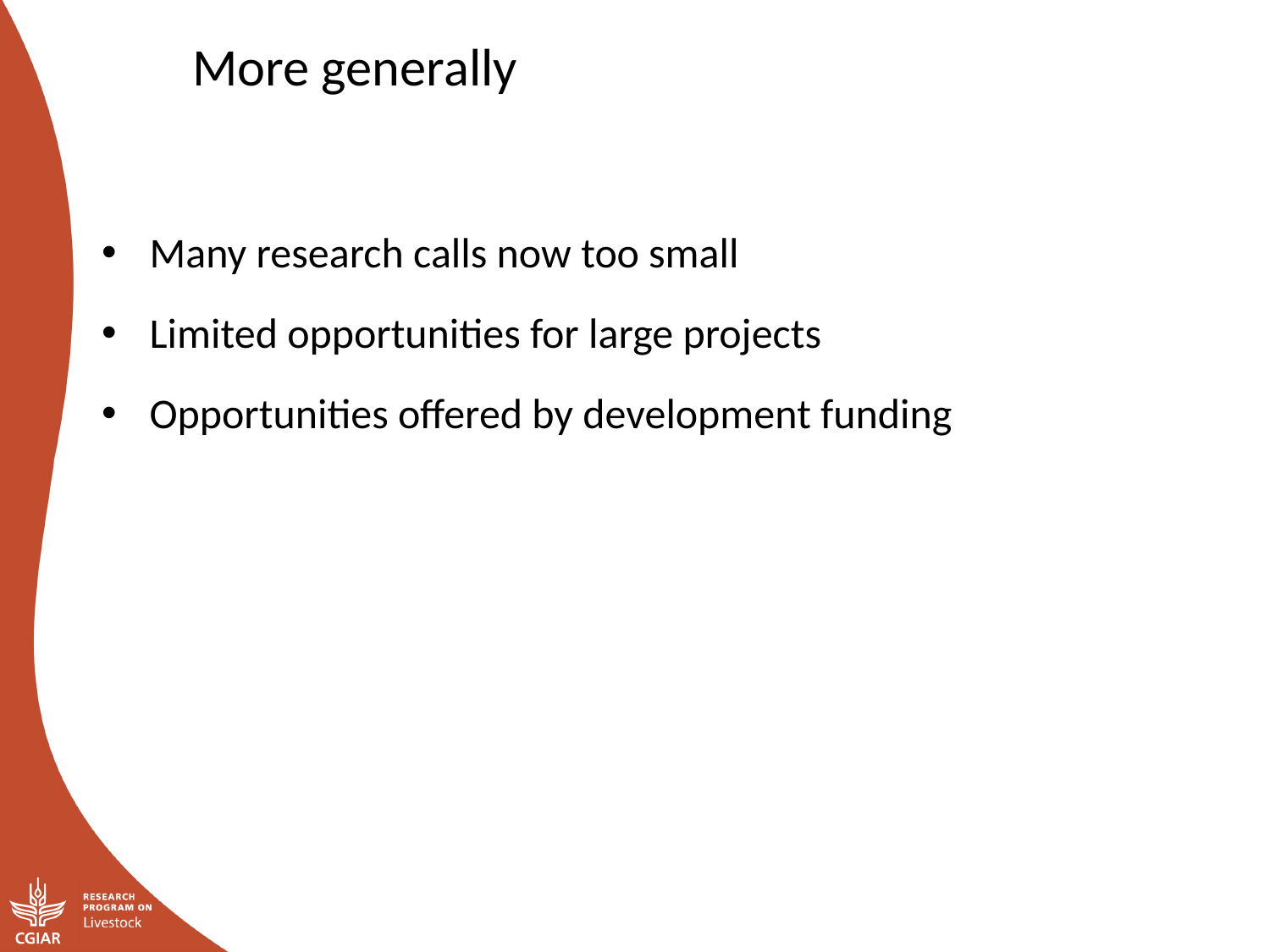

More generally
Many research calls now too small
Limited opportunities for large projects
Opportunities offered by development funding